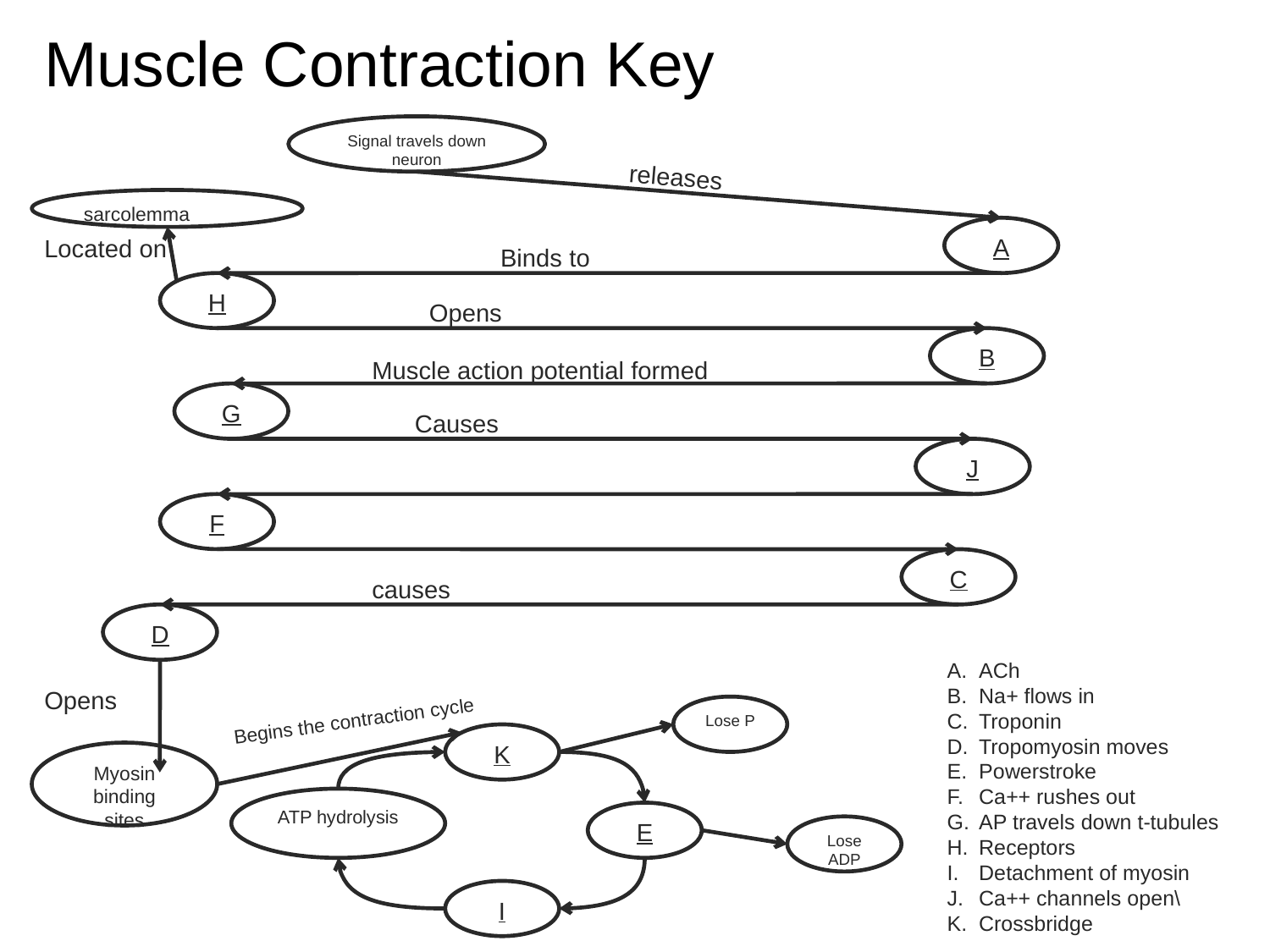

# Muscle Contraction Key
Signal travels down neuron
releases
sarcolemma
A
Located on
Binds to
H
Opens
B
Muscle action potential formed
G
Causes
J
F
C
causes
D
ACh
Na+ flows in
Troponin
Tropomyosin moves
Powerstroke
Ca++ rushes out
AP travels down t-tubules
Receptors
Detachment of myosin
Ca++ channels open\
Crossbridge
Opens
Lose P
Begins the contraction cycle
K
ATP hydrolysis
E
I
Myosin binding sites
Lose ADP